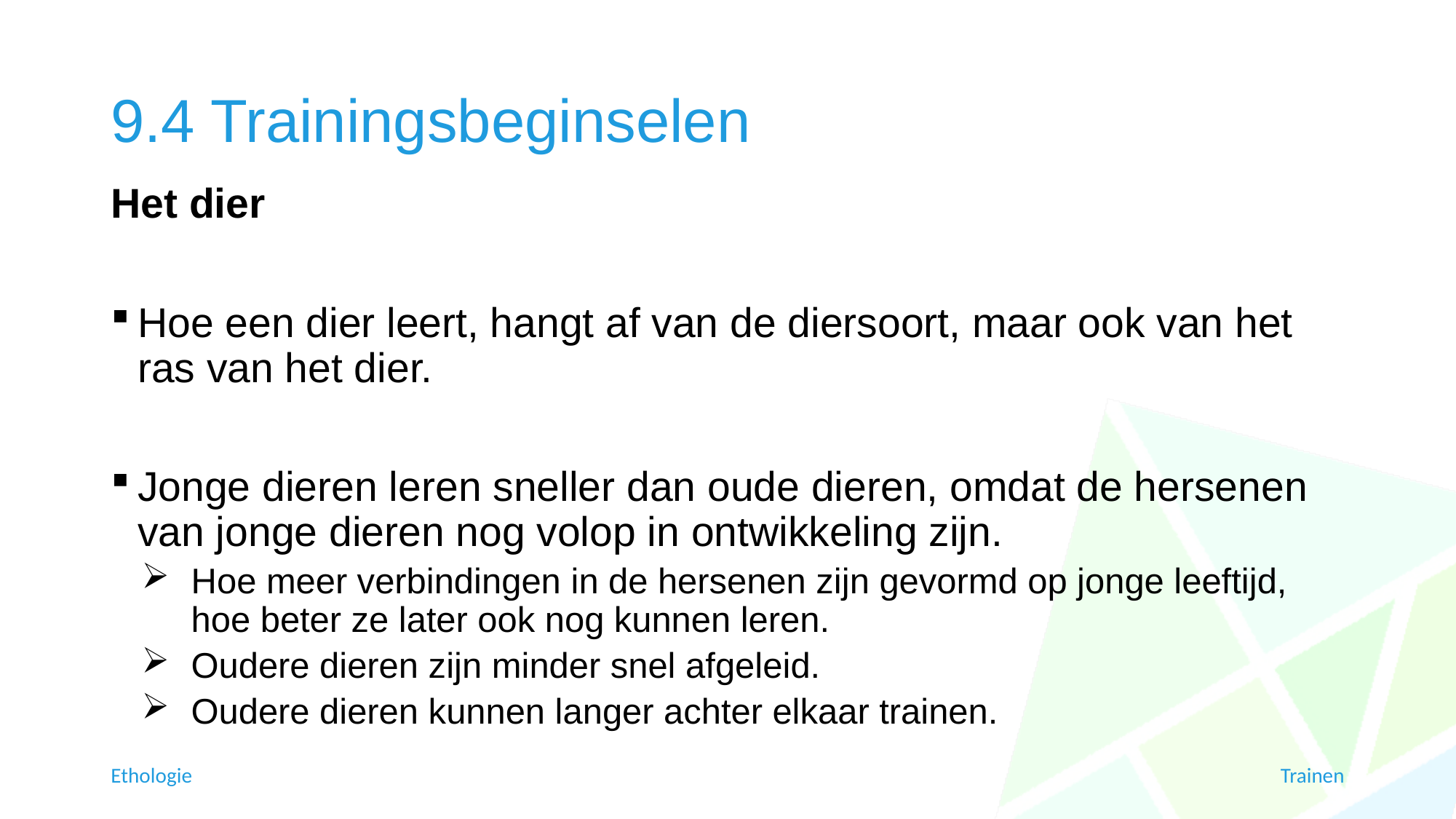

# 9.4 Trainingsbeginselen
Het dier

Hoe een dier leert, hangt af van de diersoort, maar ook van het ras van het dier.

Jonge dieren leren sneller dan oude dieren, omdat de hersenen van jonge dieren nog volop in ontwikkeling zijn.
Hoe meer verbindingen in de hersenen zijn gevormd op jonge leeftijd, hoe beter ze later ook nog kunnen leren.
Oudere dieren zijn minder snel afgeleid.
Oudere dieren kunnen langer achter elkaar trainen.
Ethologie
Trainen